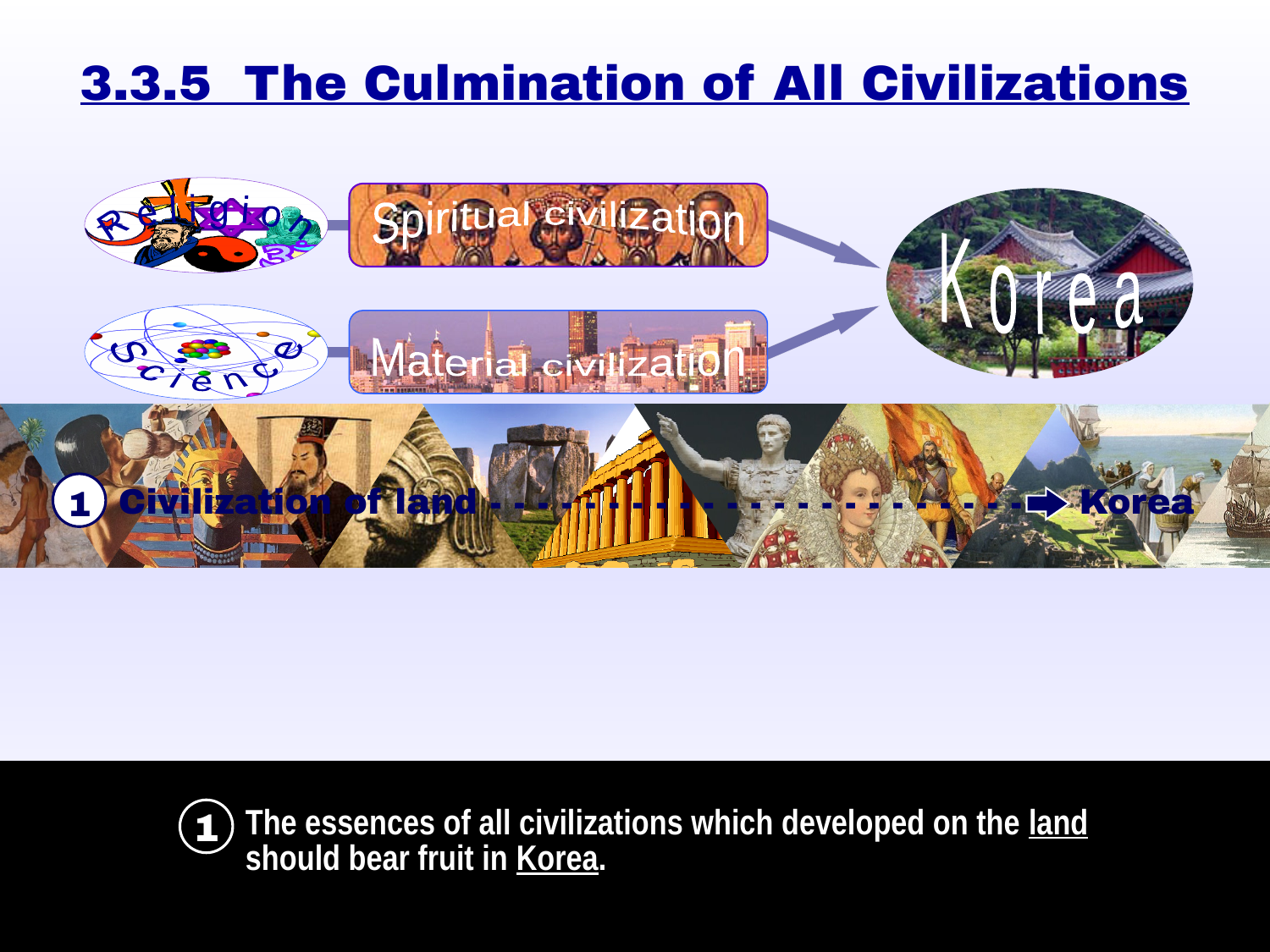

3.3.5  The Culmination of All Civilizations

Spiritual civilization
R e l i g i o n
_
K o r e a

S c i e n c e

Material civilization
_
New truth

1
Civilization of land
- - - - - - - - - - - - - - - - - - - - - - -
Korea

1
The essences of all civilizations which developed on the land should bear fruit in Korea.